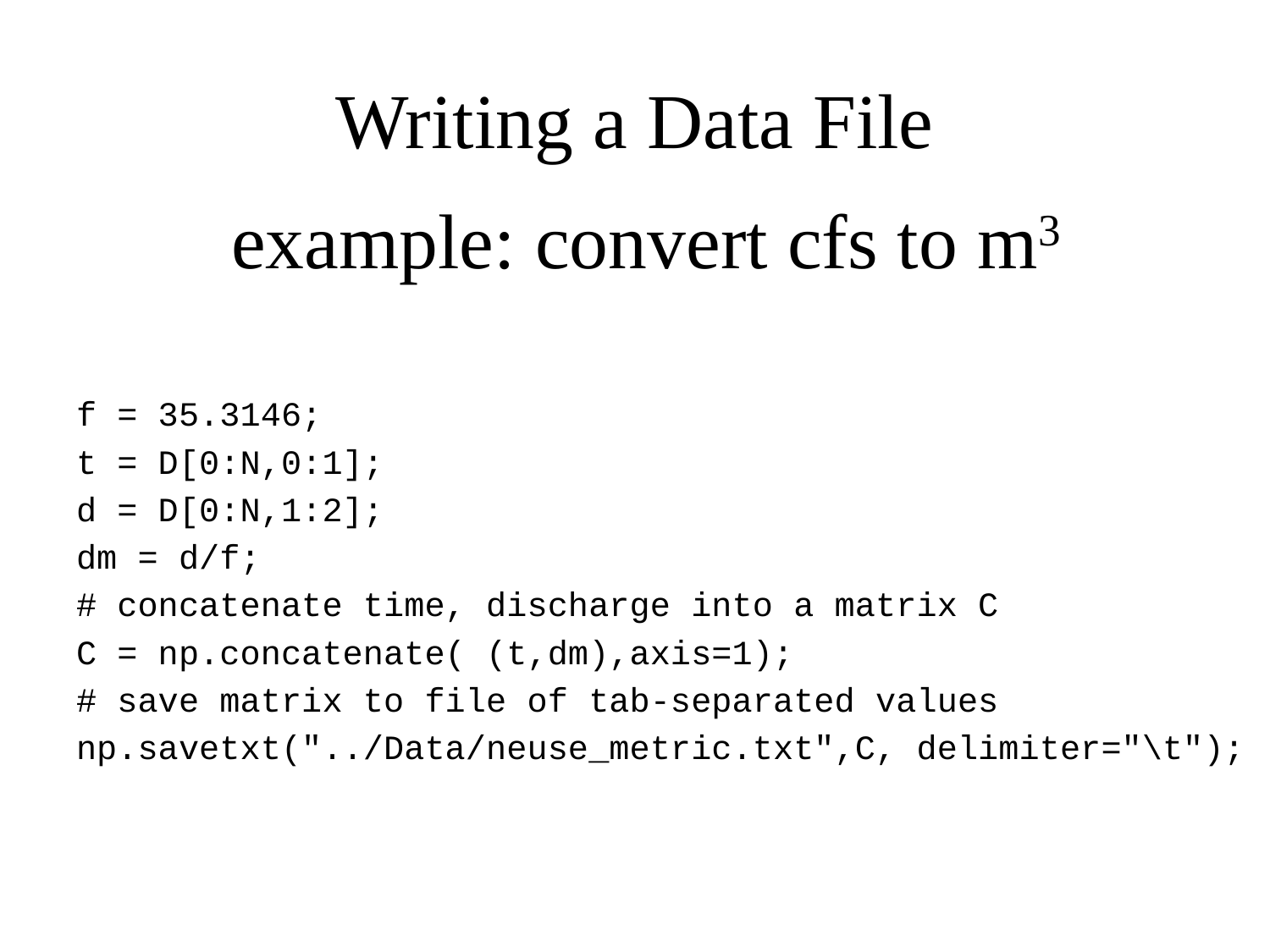

# Writing a Data File
example: convert cfs to m3

f = 35.3146;
t = D[0:N,0:1];
d = D[0:N,1:2];
dm = d/f;
# concatenate time, discharge into a matrix C
C = np.concatenate( (t,dm),axis=1);
# save matrix to file of tab-separated values
np.savetxt("../Data/neuse_metric.txt",C, delimiter="\t");